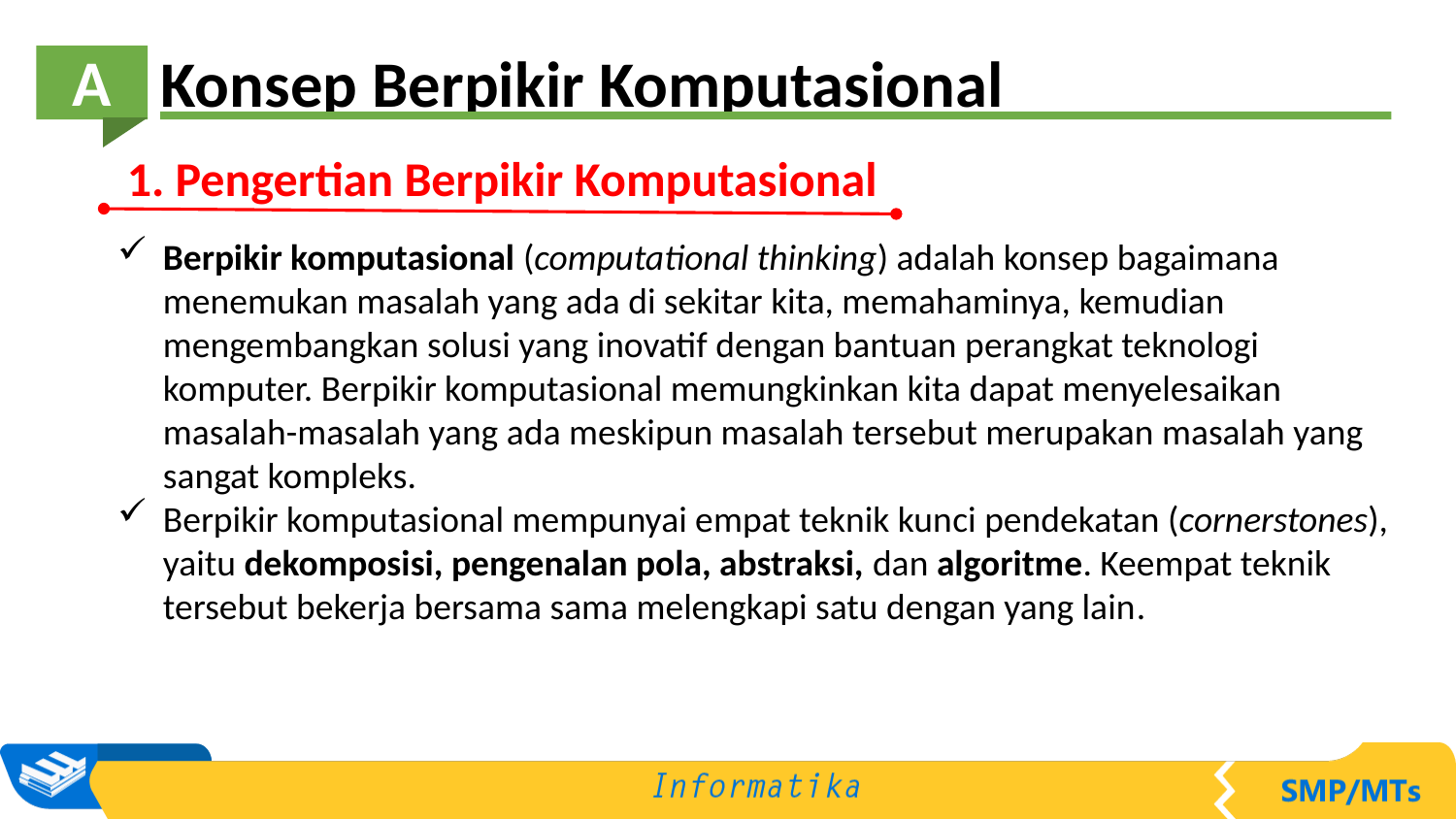

Konsep Berpikir Komputasional
A

1. Pengertian Berpikir Komputasional
Berpikir komputasional (computational thinking) adalah konsep bagaimana menemukan masalah yang ada di sekitar kita, memahaminya, kemudian mengembangkan solusi yang inovatif dengan bantuan perangkat teknologi komputer. Berpikir komputasional memungkinkan kita dapat menyelesaikan masalah-masalah yang ada meskipun masalah tersebut merupakan masalah yang sangat kompleks.
Berpikir komputasional mempunyai empat teknik kunci pendekatan (cornerstones), yaitu dekomposisi, pengenalan pola, abstraksi, dan algoritme. Keempat teknik tersebut bekerja bersama sama melengkapi satu dengan yang lain.